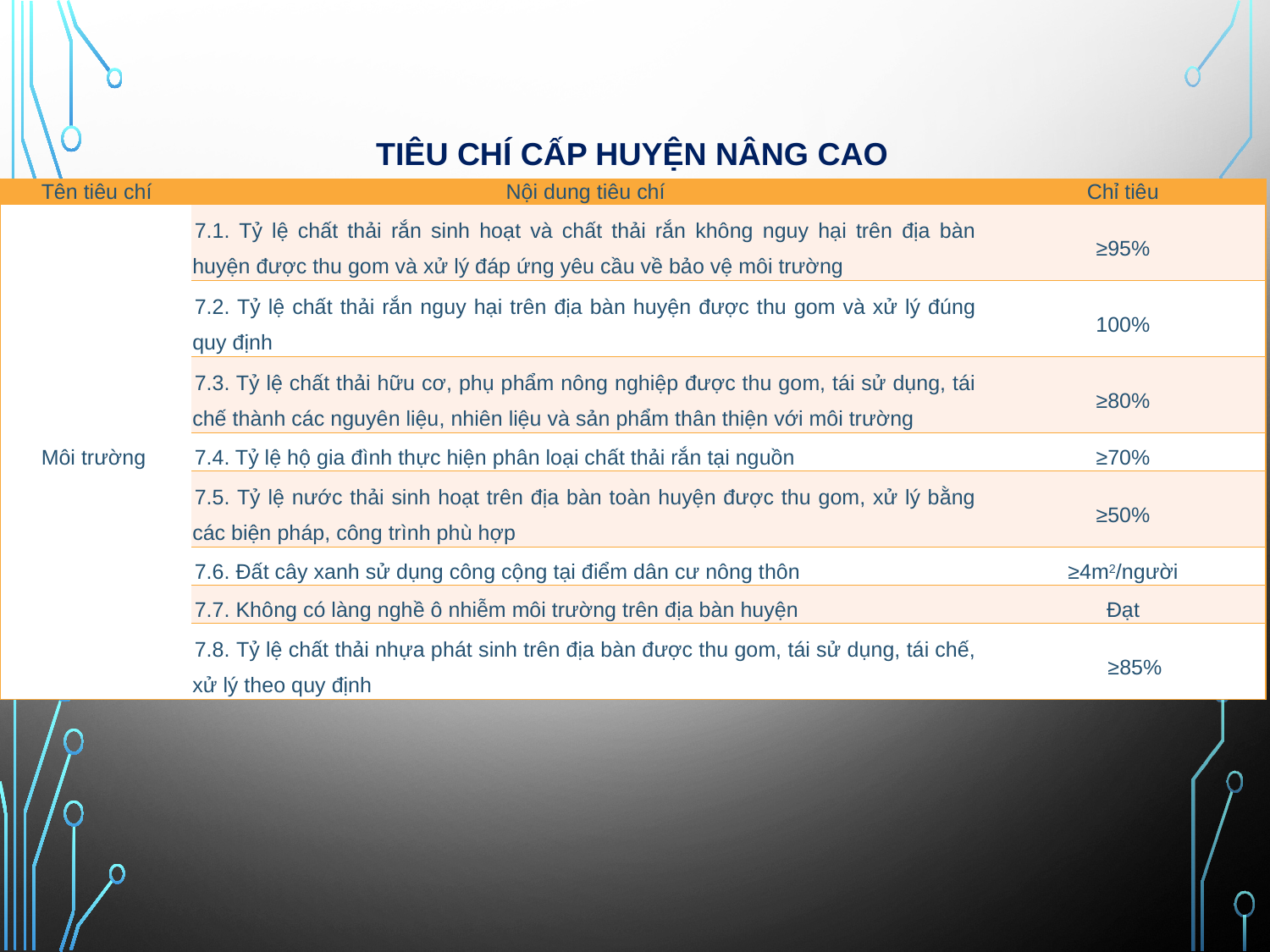

# Tiêu chí cấp HUYỆN nâng cao
| Tên tiêu chí | Nội dung tiêu chí | Chỉ tiêu |
| --- | --- | --- |
| Môi trường | 7.1. Tỷ lệ chất thải rắn sinh hoạt và chất thải rắn không nguy hại trên địa bàn huyện được thu gom và xử lý đáp ứng yêu cầu về bảo vệ môi trường | ≥95% |
|  | 7.2. Tỷ lệ chất thải rắn nguy hại trên địa bàn huyện được thu gom và xử lý đúng quy định | 100% |
|  | 7.3. Tỷ lệ chất thải hữu cơ, phụ phẩm nông nghiệp được thu gom, tái sử dụng, tái chế thành các nguyên liệu, nhiên liệu và sản phẩm thân thiện với môi trường | ≥80% |
|  | 7.4. Tỷ lệ hộ gia đình thực hiện phân loại chất thải rắn tại nguồn | ≥70% |
|  | 7.5. Tỷ lệ nước thải sinh hoạt trên địa bàn toàn huyện được thu gom, xử lý bằng các biện pháp, công trình phù hợp | ≥50% |
|  | 7.6. Đất cây xanh sử dụng công cộng tại điểm dân cư nông thôn | ≥4m2/người |
|  | 7.7. Không có làng nghề ô nhiễm môi trường trên địa bàn huyện | Đạt |
|  | 7.8. Tỷ lệ chất thải nhựa phát sinh trên địa bàn được thu gom, tái sử dụng, tái chế, xử lý theo quy định | ≥85% |